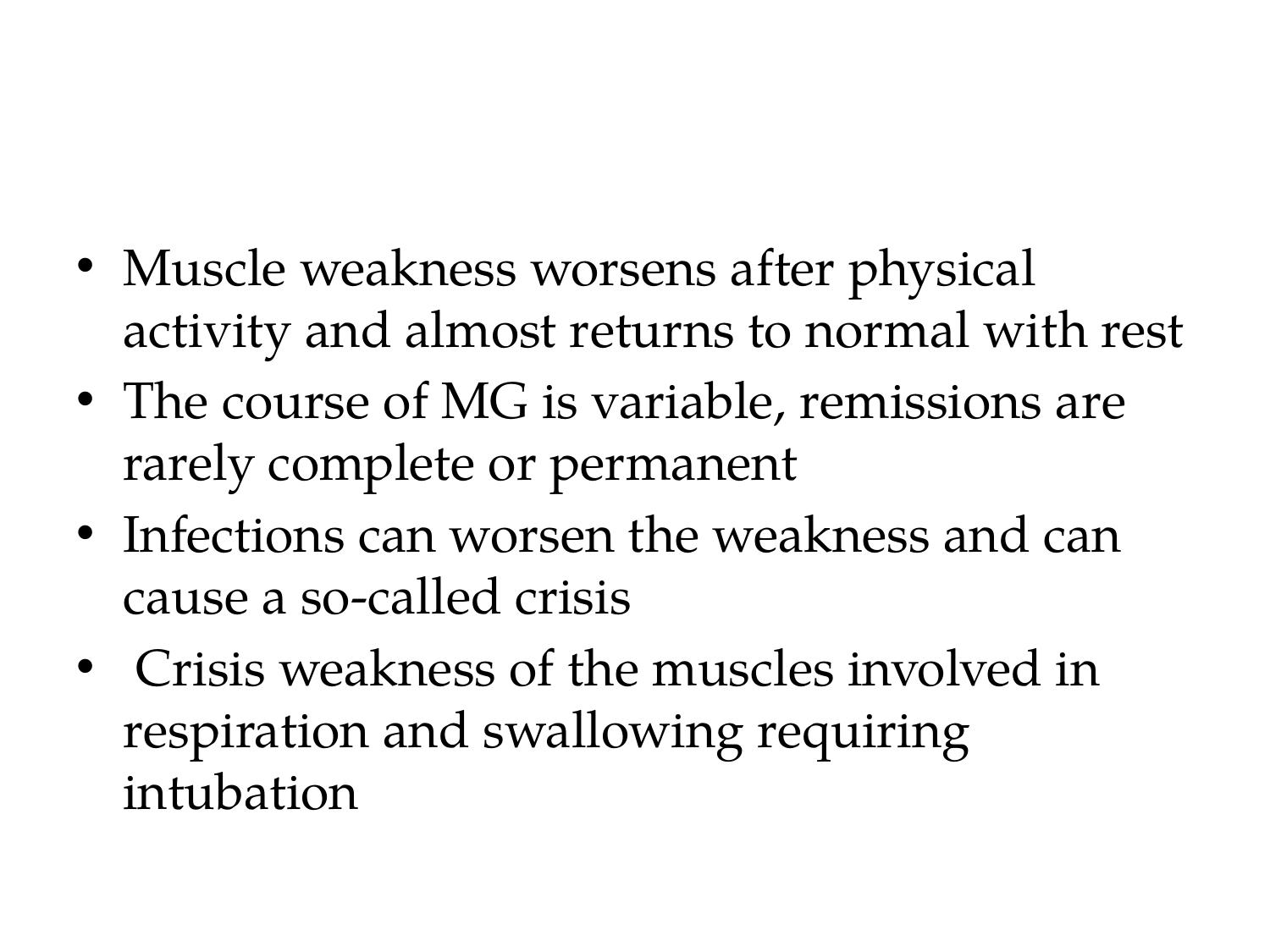

#
Muscle weakness worsens after physical activity and almost returns to normal with rest
The course of MG is variable, remissions are rarely complete or permanent
Infections can worsen the weakness and can cause a so-called crisis
 Crisis weakness of the muscles involved in respiration and swallowing requiring intubation